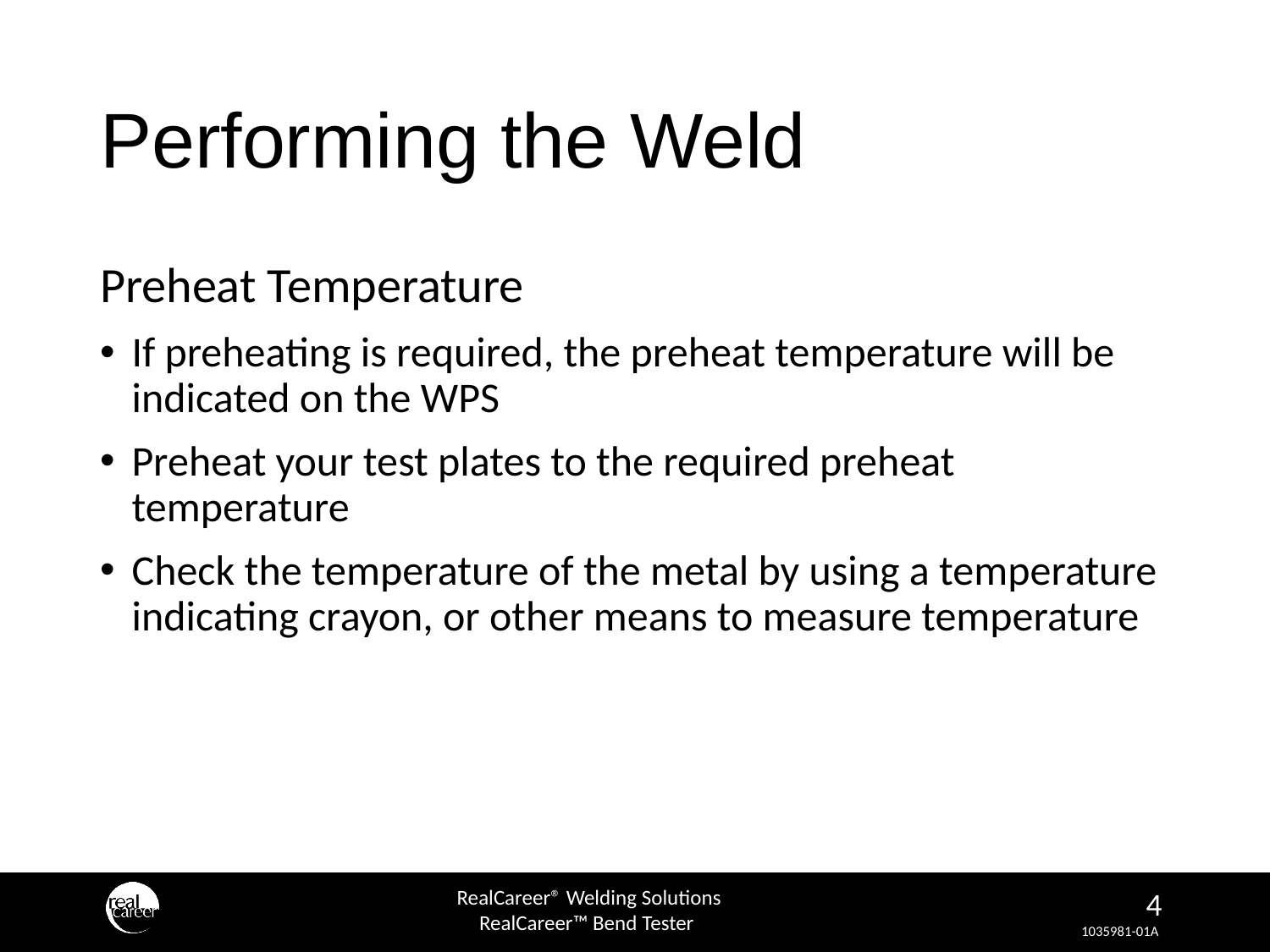

# Performing the Weld
Preheat Temperature
If preheating is required, the preheat temperature will be indicated on the WPS
Preheat your test plates to the required preheat temperature
Check the temperature of the metal by using a temperature indicating crayon, or other means to measure temperature